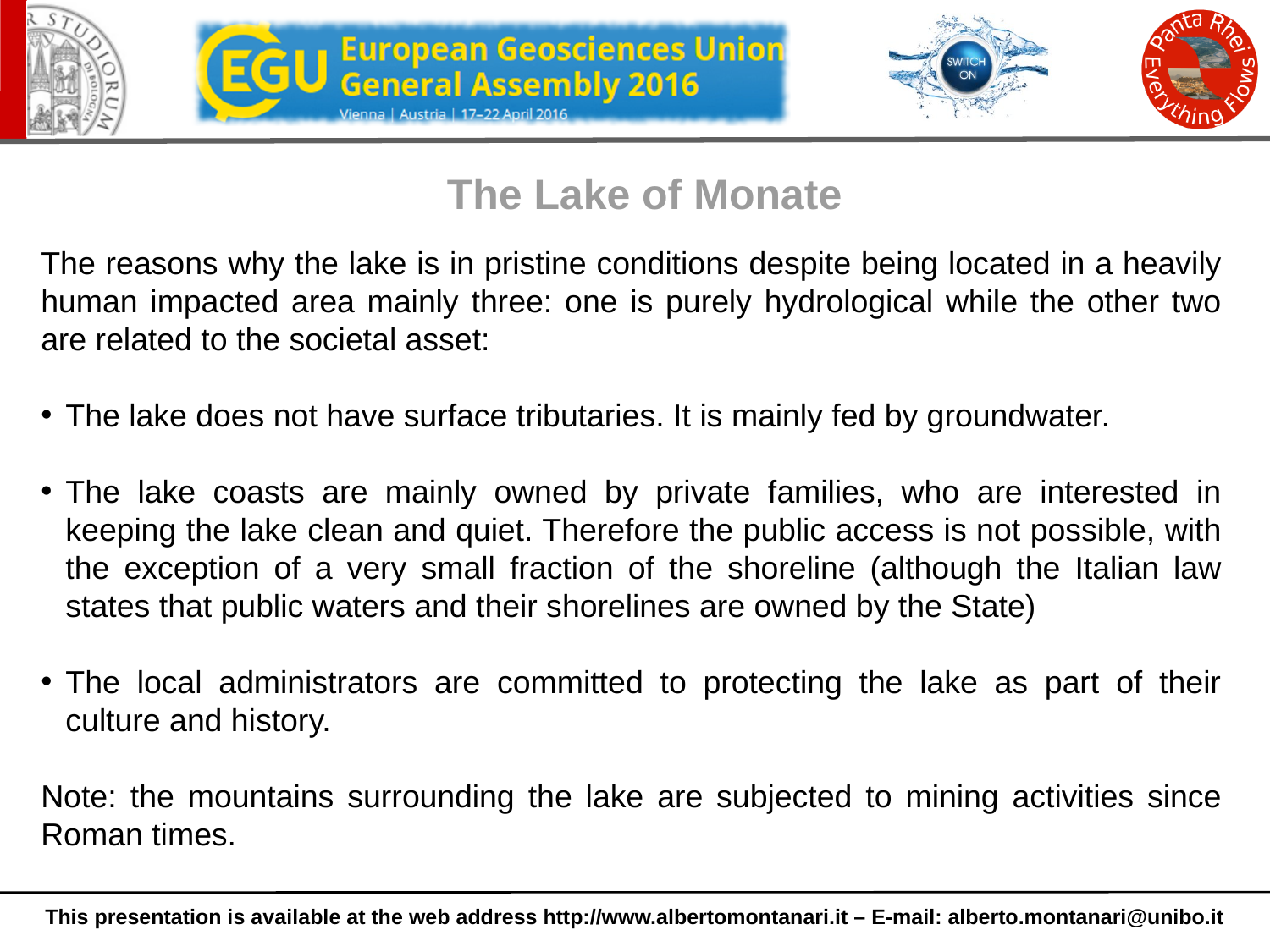

The Lake of Monate
The reasons why the lake is in pristine conditions despite being located in a heavily human impacted area mainly three: one is purely hydrological while the other two are related to the societal asset:

The lake does not have surface tributaries. It is mainly fed by groundwater.

The lake coasts are mainly owned by private families, who are interested in keeping the lake clean and quiet. Therefore the public access is not possible, with the exception of a very small fraction of the shoreline (although the Italian law states that public waters and their shorelines are owned by the State)

The local administrators are committed to protecting the lake as part of their culture and history.

Note: the mountains surrounding the lake are subjected to mining activities since Roman times.